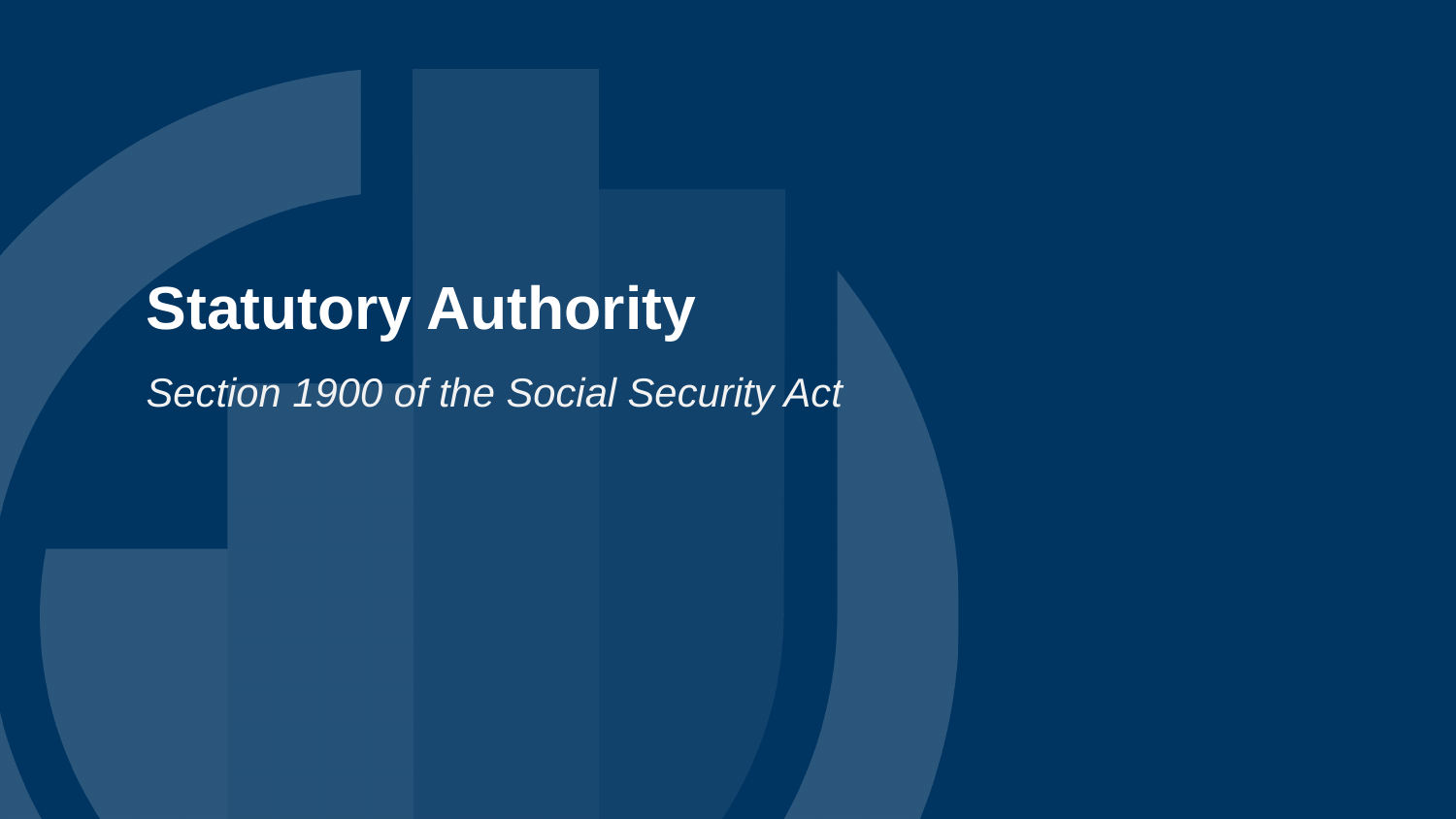

# Statutory Authority
Section 1900 of the Social Security Act